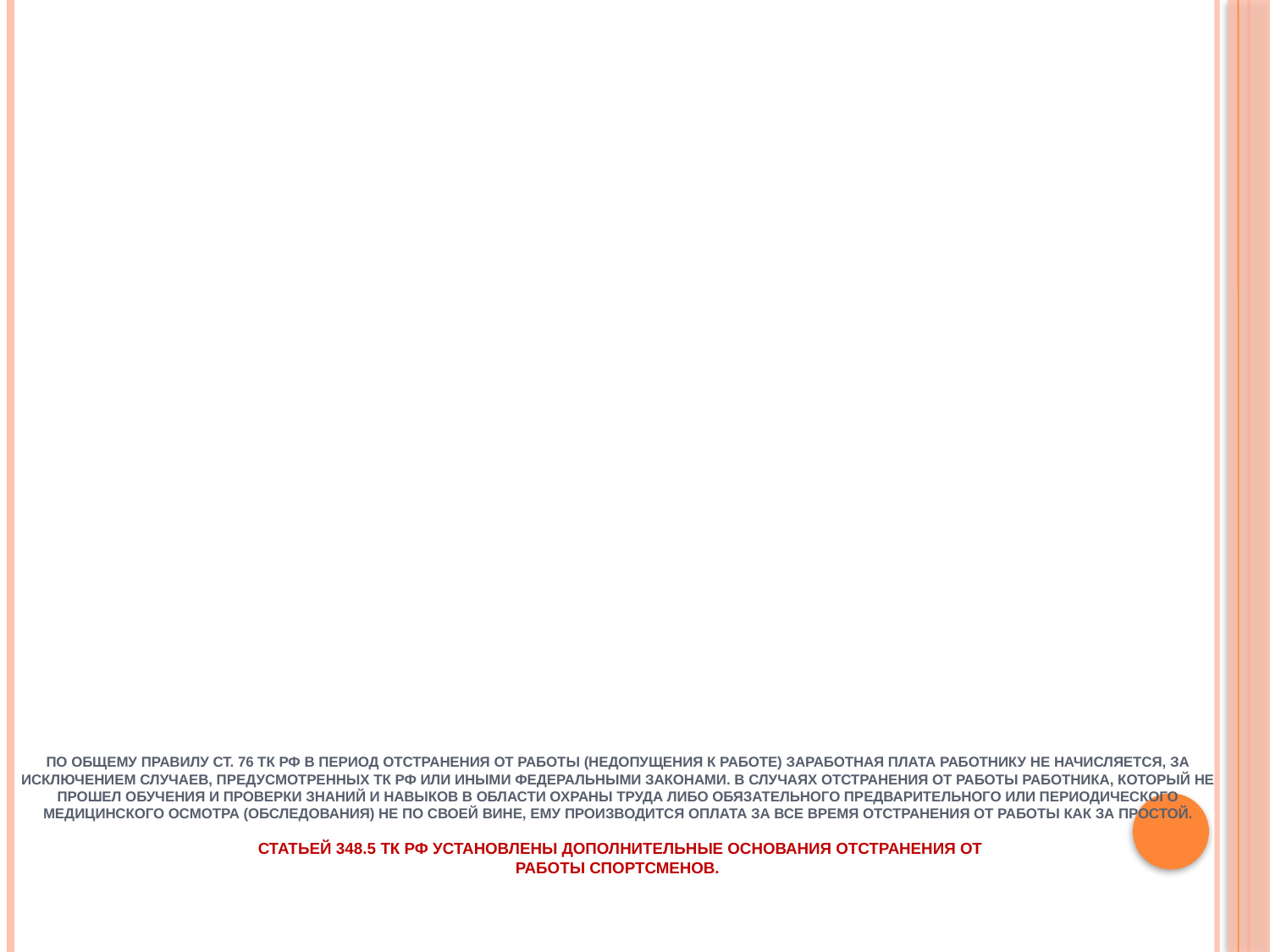

# По общему правилу ст. 76 ТК РФ в период отстранения от работы (недопущения к работе) заработная плата работнику не начисляется, за исключением случаев, предусмотренных ТК РФ или иными федеральными законами. В случаях отстранения от работы работника, который не прошел обучения и проверки знаний и навыков в области охраны труда либо обязательного предварительного или периодического медицинского осмотра (обследования) не по своей вине, ему производится оплата за все время отстранения от работы как за простой. Статьей 348.5 ТК РФ установлены дополнительные основания отстранения от работы спортсменов.